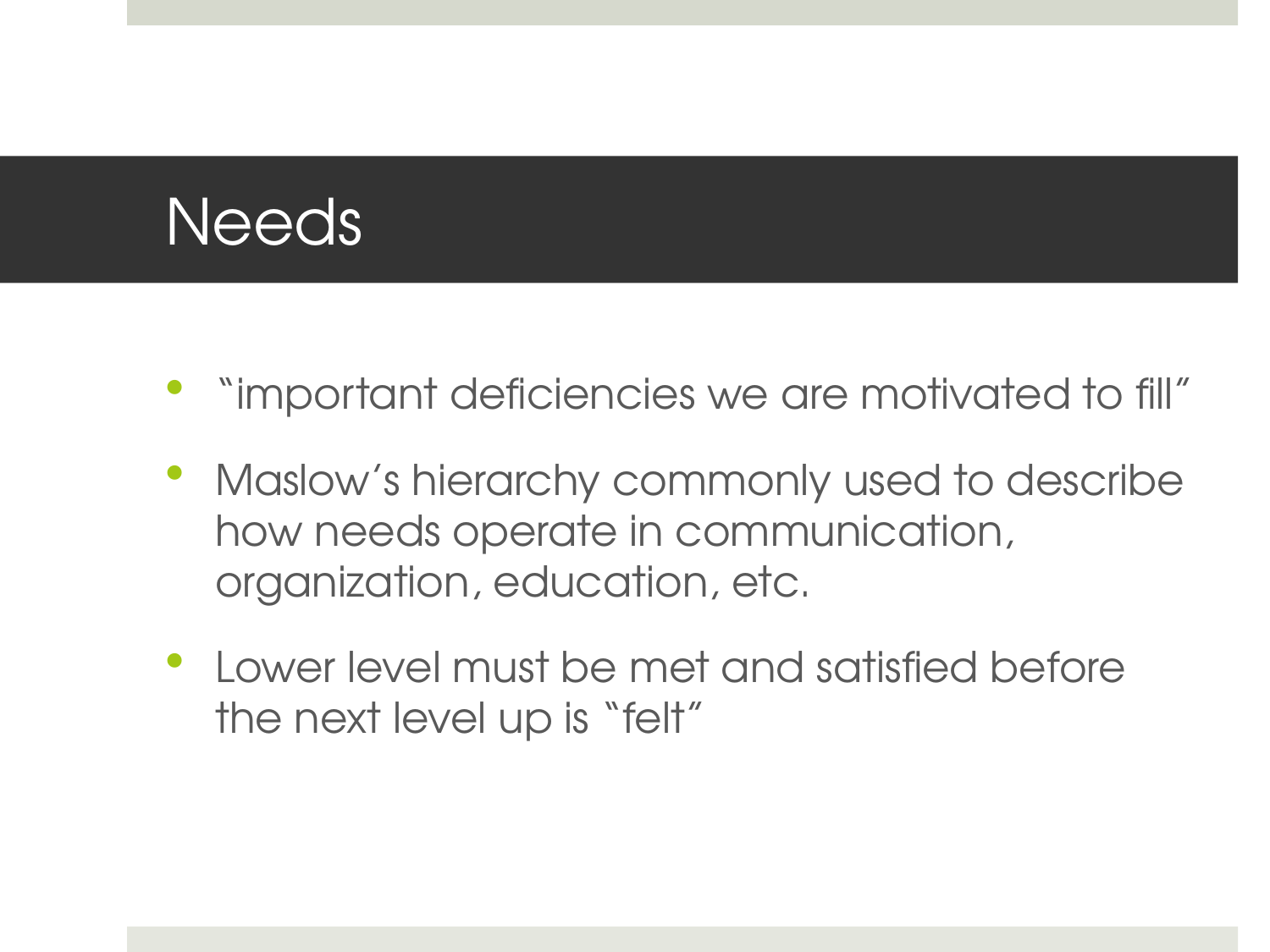

# Needs
“important deficiencies we are motivated to fill”
Maslow’s hierarchy commonly used to describe how needs operate in communication, organization, education, etc.
Lower level must be met and satisfied before the next level up is “felt”